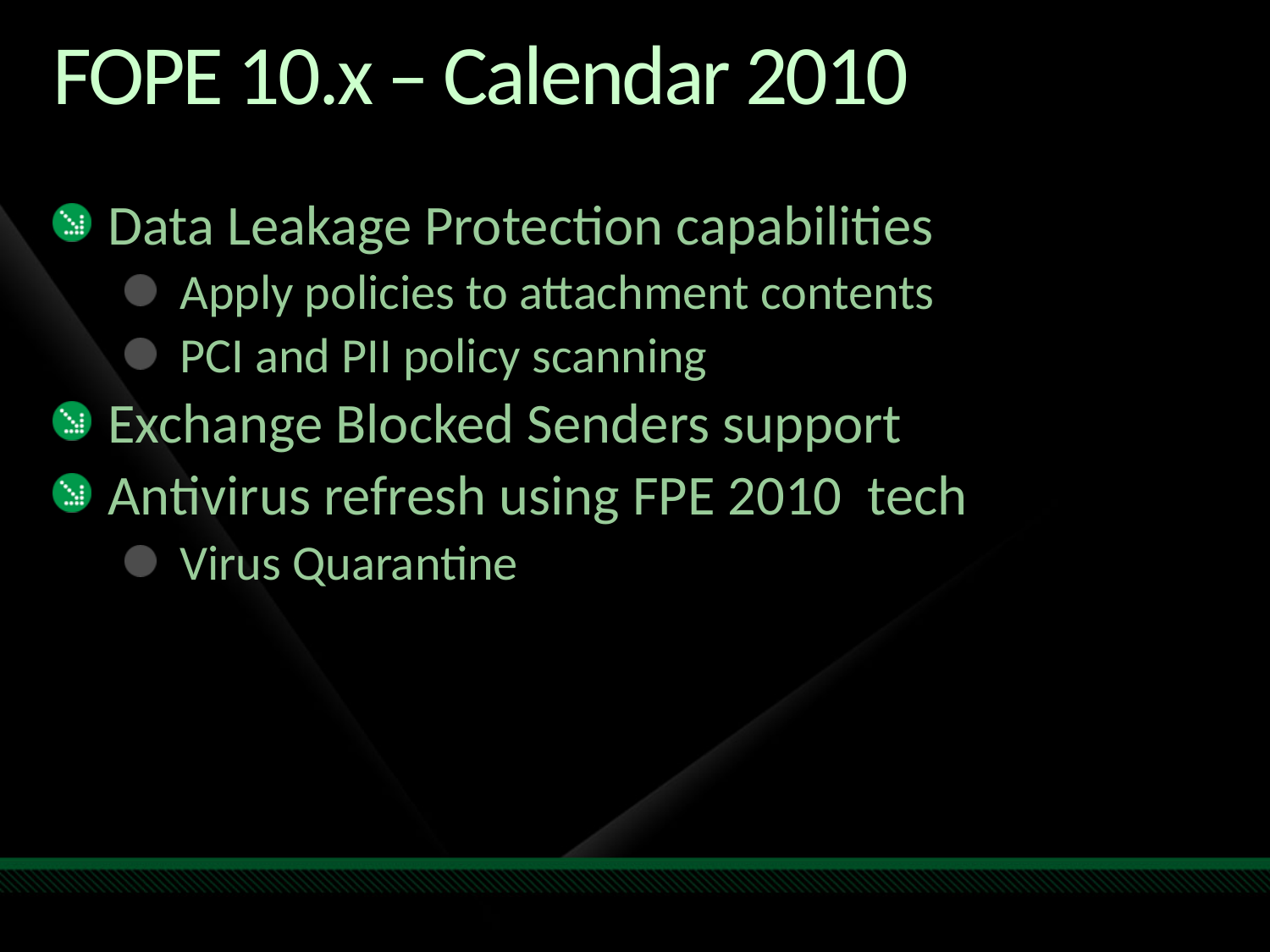

# FOPE 10.x – Calendar 2010
Data Leakage Protection capabilities
Apply policies to attachment contents
PCI and PII policy scanning
Exchange Blocked Senders support
Antivirus refresh using FPE 2010  tech
Virus Quarantine